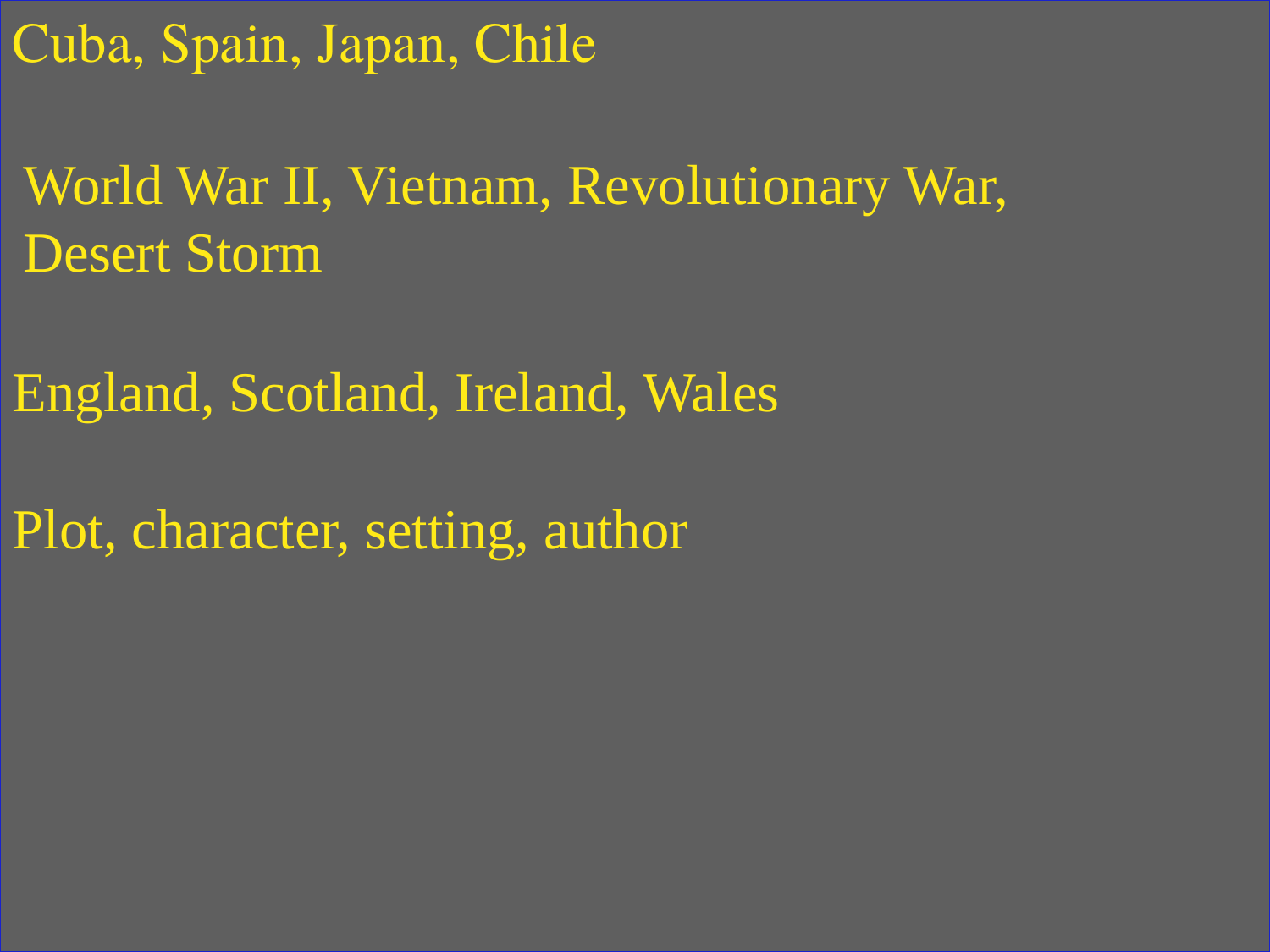

Cuba, Spain, Japan, Chile
World War II, Vietnam, Revolutionary War, Desert Storm
England, Scotland, Ireland, Wales

Plot, character, setting, author